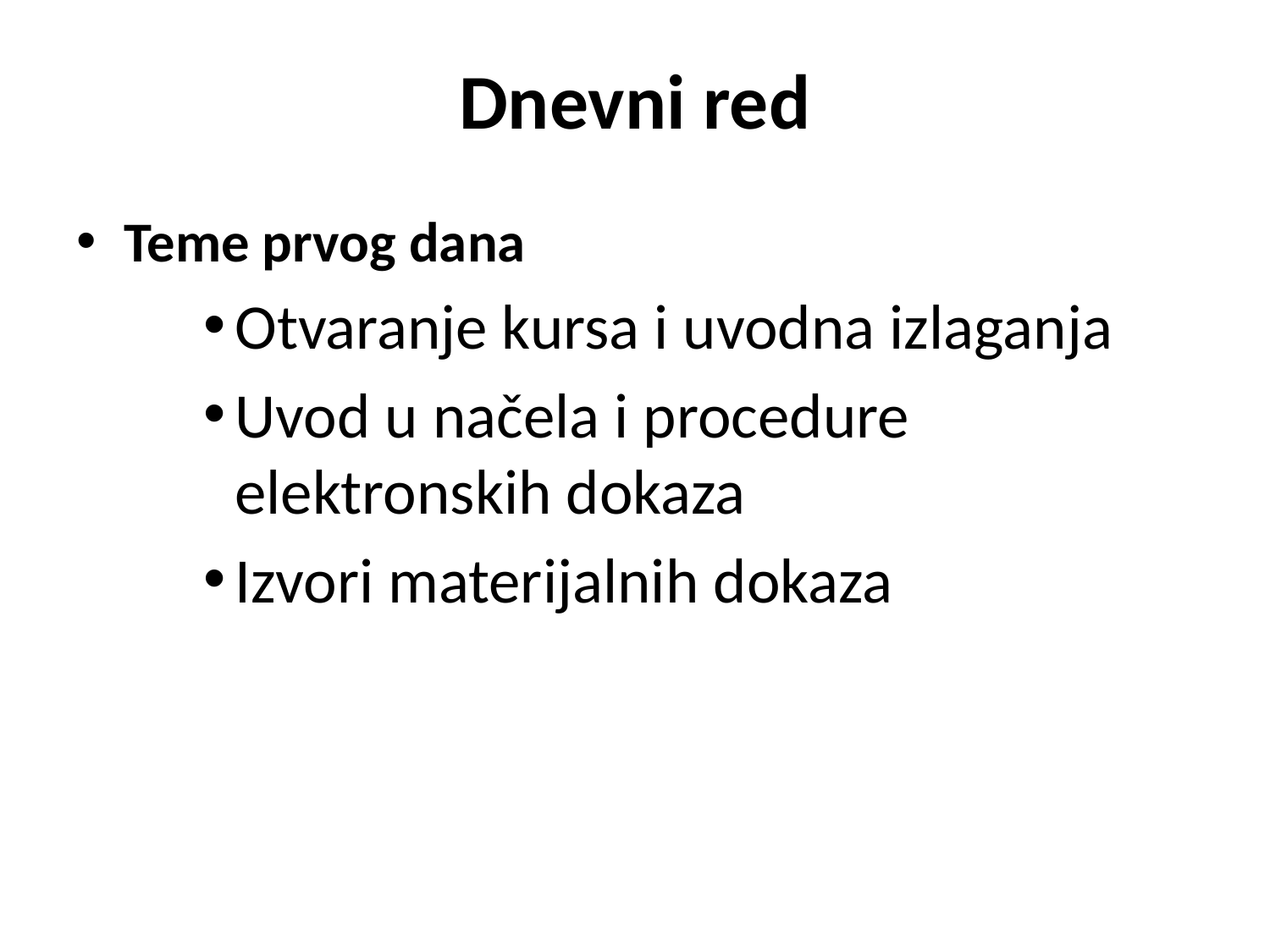

# Dnevni red
Teme prvog dana
Otvaranje kursa i uvodna izlaganja
Uvod u načela i procedure elektronskih dokaza
Izvori materijalnih dokaza